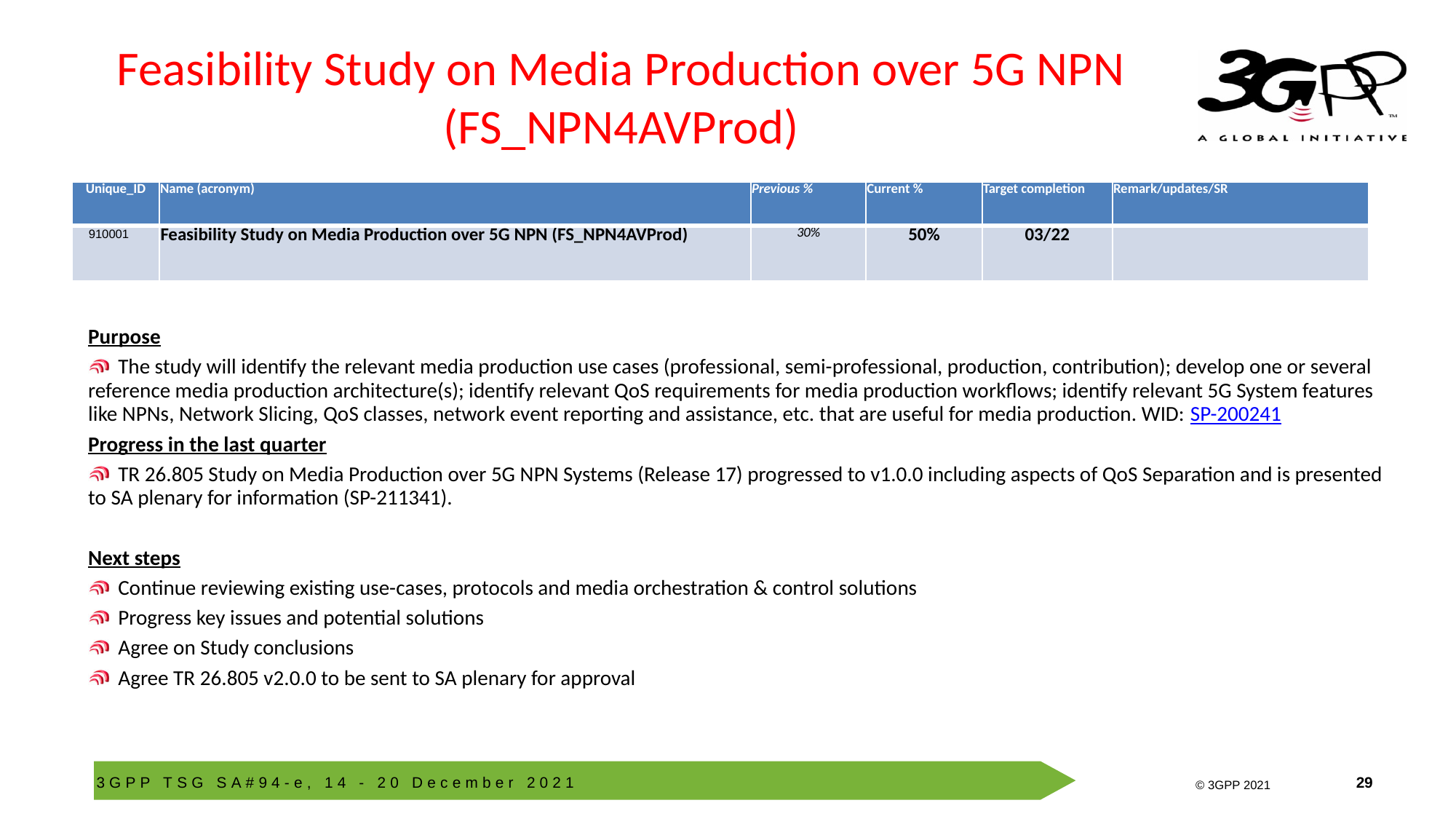

# Feasibility Study on Media Production over 5G NPN (FS_NPN4AVProd)
| Unique\_ID | Name (acronym) | Previous % | Current % | Target completion | Remark/updates/SR |
| --- | --- | --- | --- | --- | --- |
| 910001 | Feasibility Study on Media Production over 5G NPN (FS\_NPN4AVProd) | 30% | 50% | 03/22 |  |
Purpose
  The study will identify the relevant media production use cases (professional, semi-professional, production, contribution); develop one or several reference media production architecture(s); identify relevant QoS requirements for media production workflows; identify relevant 5G System features like NPNs, Network Slicing, QoS classes, network event reporting and assistance, etc. that are useful for media production. WID: SP-200241
Progress in the last quarter
  TR 26.805 Study on Media Production over 5G NPN Systems (Release 17) progressed to v1.0.0 including aspects of QoS Separation and is presented to SA plenary for information (SP-211341).

Next steps
  Continue reviewing existing use-cases, protocols and media orchestration & control solutions
  Progress key issues and potential solutions
  Agree on Study conclusions
  Agree TR 26.805 v2.0.0 to be sent to SA plenary for approval